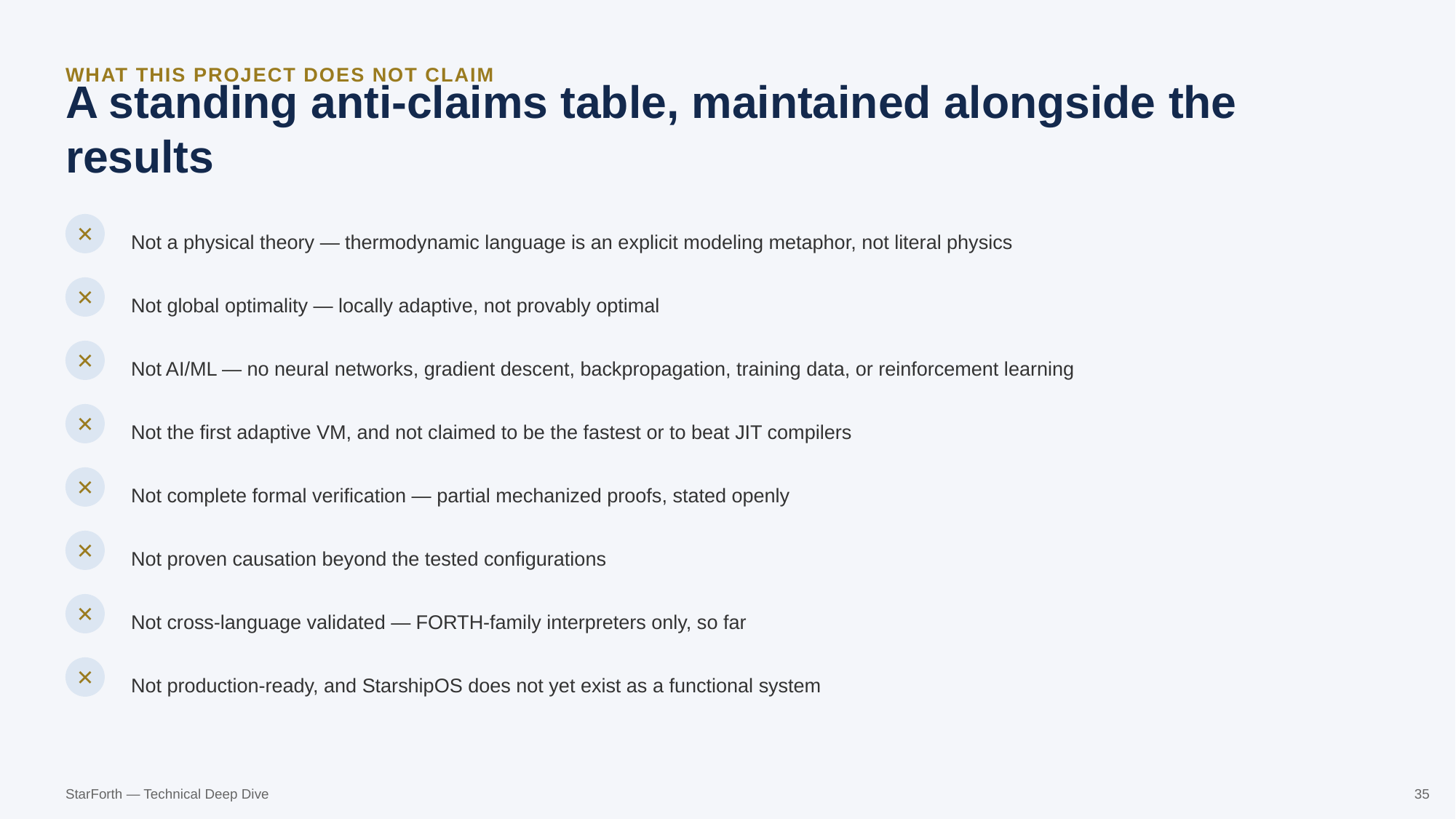

WHAT THIS PROJECT DOES NOT CLAIM
A standing anti-claims table, maintained alongside the results
Not a physical theory — thermodynamic language is an explicit modeling metaphor, not literal physics

✕
Not global optimality — locally adaptive, not provably optimal

✕
Not AI/ML — no neural networks, gradient descent, backpropagation, training data, or reinforcement learning

✕
Not the first adaptive VM, and not claimed to be the fastest or to beat JIT compilers

✕
Not complete formal verification — partial mechanized proofs, stated openly

✕
Not proven causation beyond the tested configurations

✕
Not cross-language validated — FORTH-family interpreters only, so far

✕
Not production-ready, and StarshipOS does not yet exist as a functional system

✕
StarForth — Technical Deep Dive
35